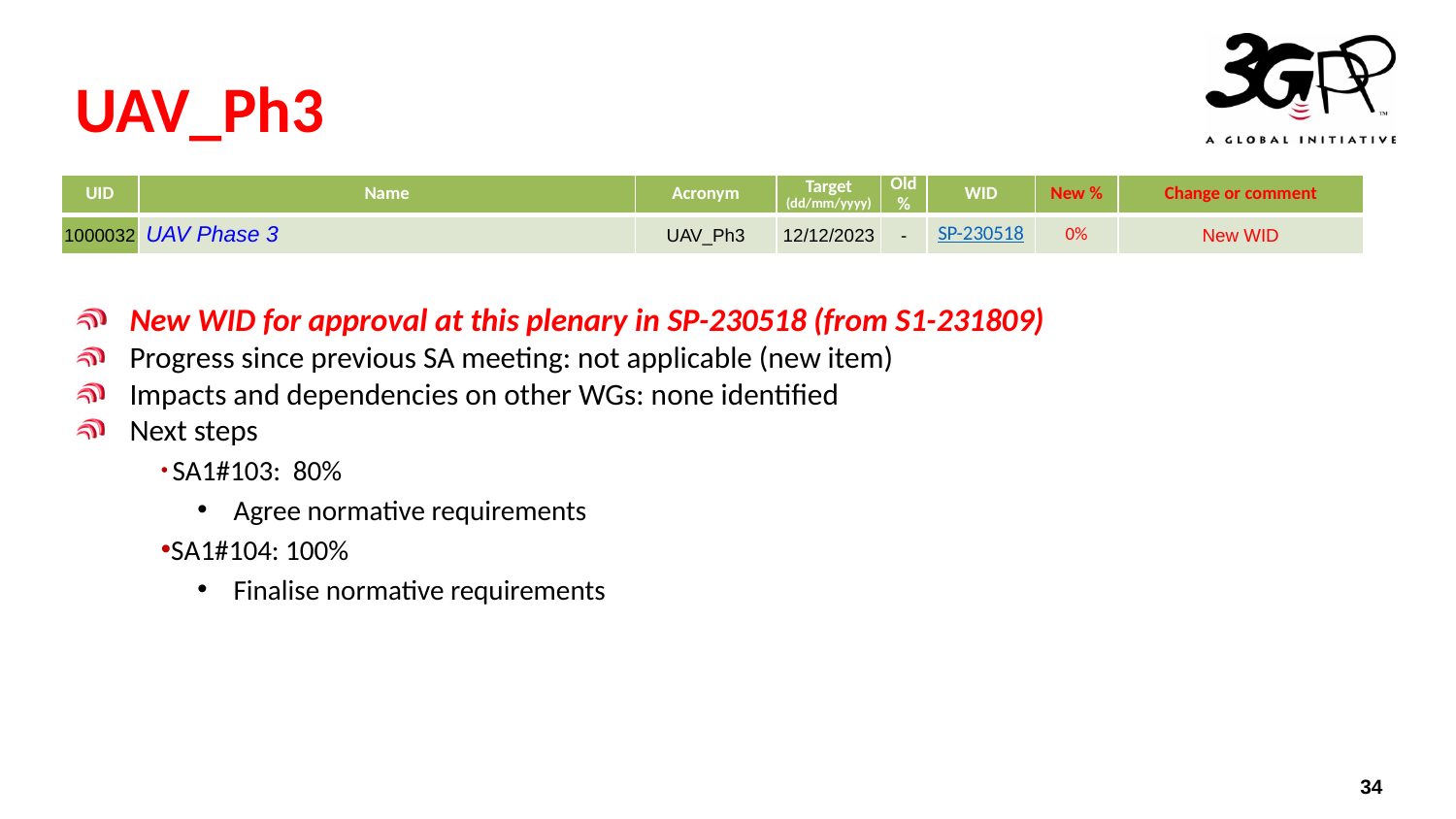

# UAV_Ph3
| UID | Name | Acronym | Target (dd/mm/yyyy) | Old % | WID | New % | Change or comment |
| --- | --- | --- | --- | --- | --- | --- | --- |
| 1000032 | UAV Phase 3 | UAV\_Ph3 | 12/12/2023 | - | SP-230518 | 0% | New WID |
New WID for approval at this plenary in SP-230518 (from S1-231809)
Progress since previous SA meeting: not applicable (new item)
Impacts and dependencies on other WGs: none identified
Next steps
 SA1#103:  80%
Agree normative requirements
SA1#104: 100%
Finalise normative requirements